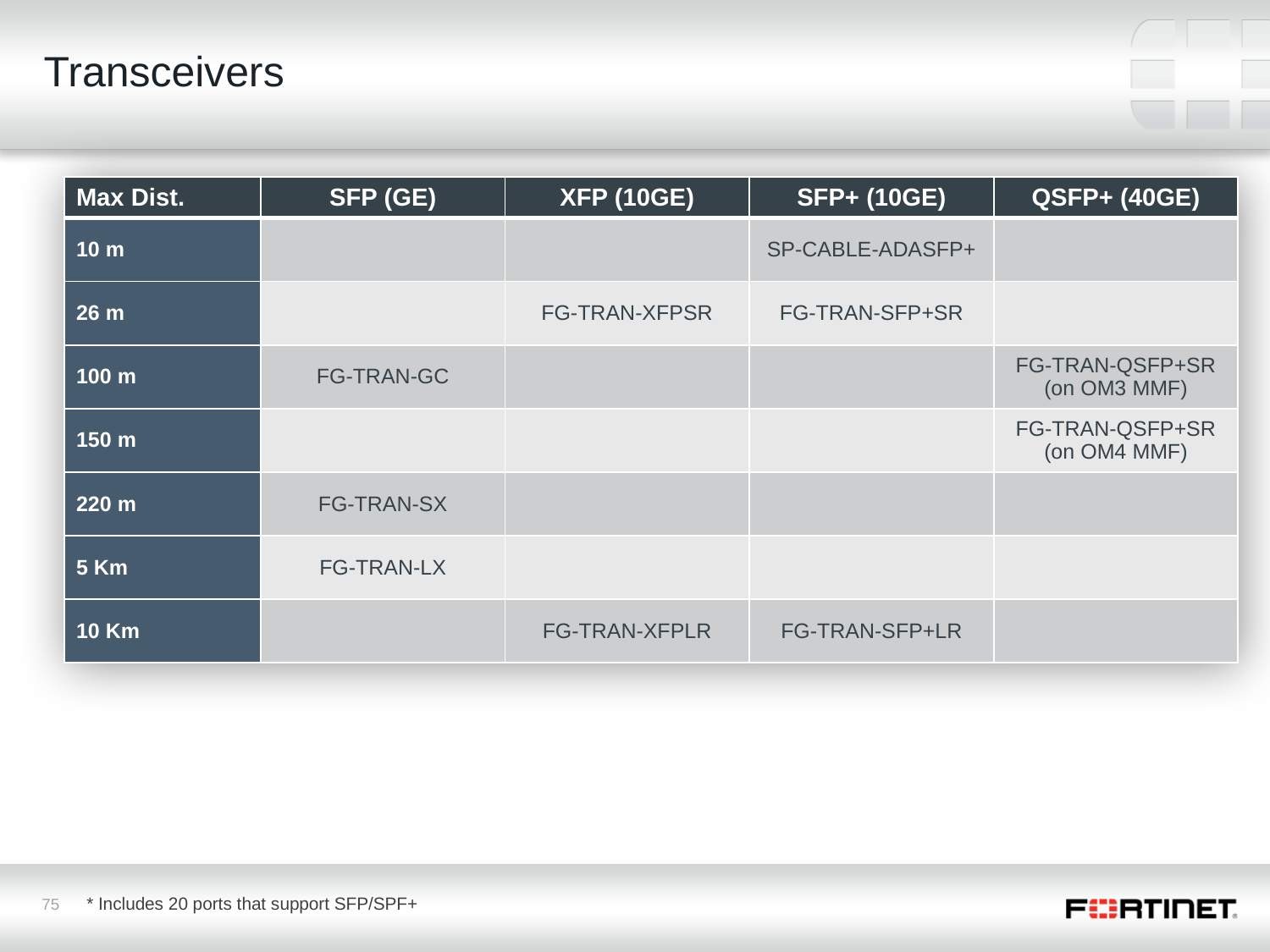

# Transceivers
| Max Dist. | SFP (GE) | XFP (10GE) | SFP+ (10GE) | QSFP+ (40GE) |
| --- | --- | --- | --- | --- |
| 10 m |  |  | SP-CABLE-ADASFP+ |  |
| 26 m |  | FG-TRAN-XFPSR | FG-TRAN-SFP+SR |  |
| 100 m | FG-TRAN-GC |  |  | FG-TRAN-QSFP+SR (on OM3 MMF) |
| 150 m |  |  |  | FG-TRAN-QSFP+SR (on OM4 MMF) |
| 220 m | FG-TRAN-SX |  |  |  |
| 5 Km | FG-TRAN-LX |  |  |  |
| 10 Km |  | FG-TRAN-XFPLR | FG-TRAN-SFP+LR |  |
* Includes 20 ports that support SFP/SPF+